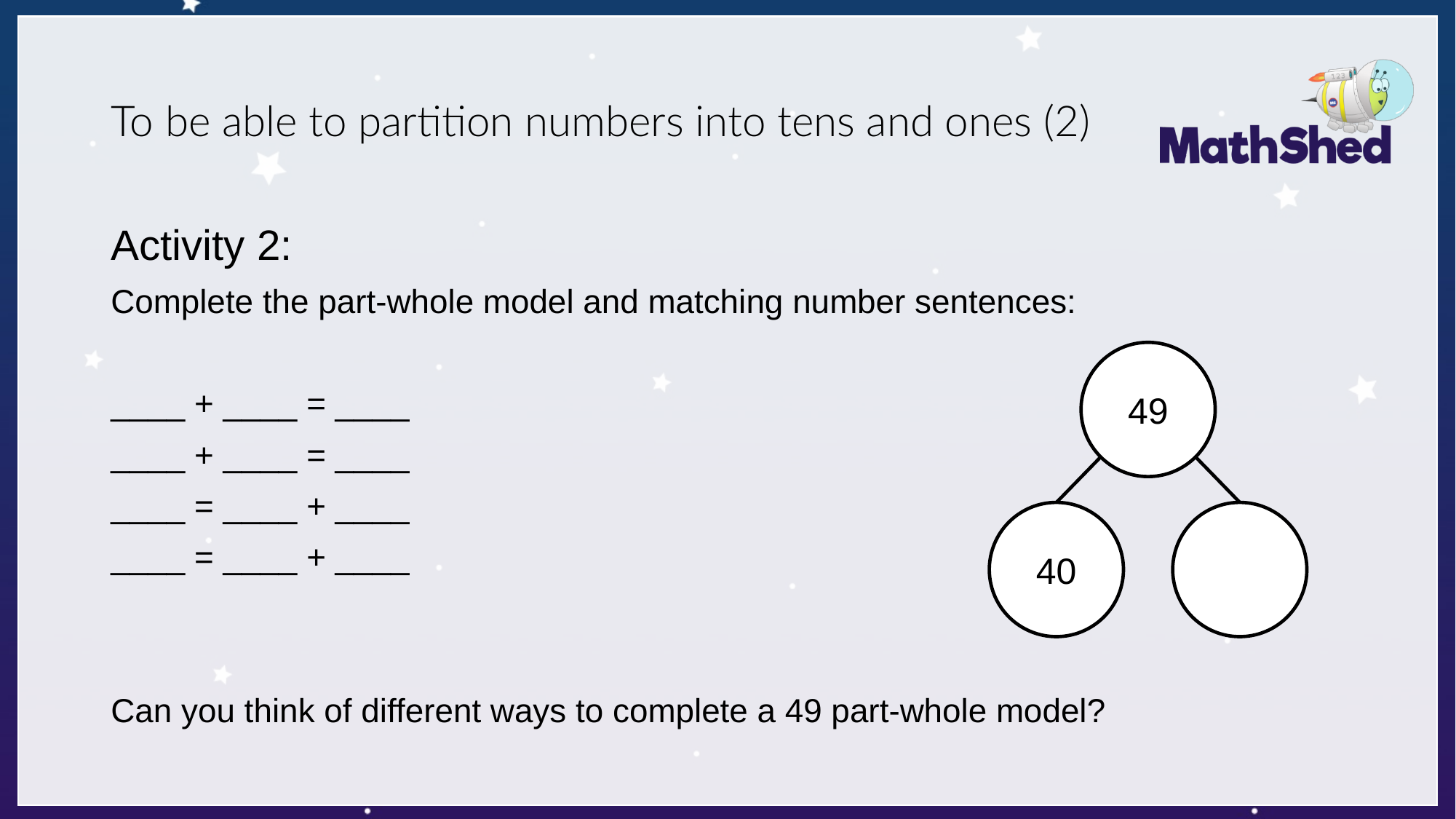

# To be able to partition numbers into tens and ones (2)
Activity 2:
Complete the part-whole model and matching number sentences:

____ + ____ = ____
____ + ____ = ____
____ = ____ + ____
____ = ____ + ____

Can you think of different ways to complete a 49 part-whole model?

49

40